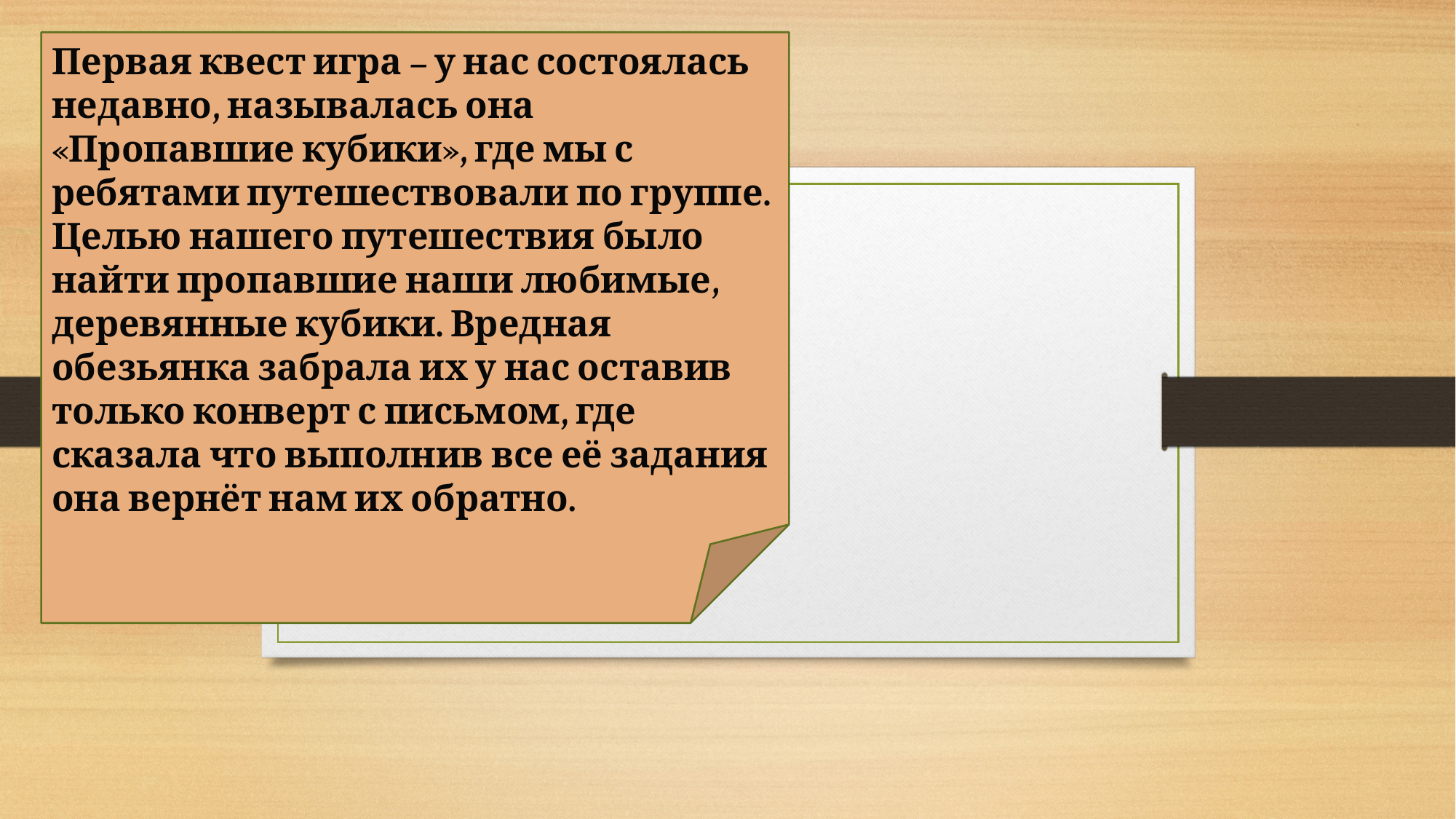

Первая квест игра – у нас состоялась недавно, называлась она «Пропавшие кубики», где мы с ребятами путешествовали по группе. Целью нашего путешествия было найти пропавшие наши любимые, деревянные кубики. Вредная обезьянка забрала их у нас оставив только конверт с письмом, где сказала что выполнив все её задания она вернёт нам их обратно.